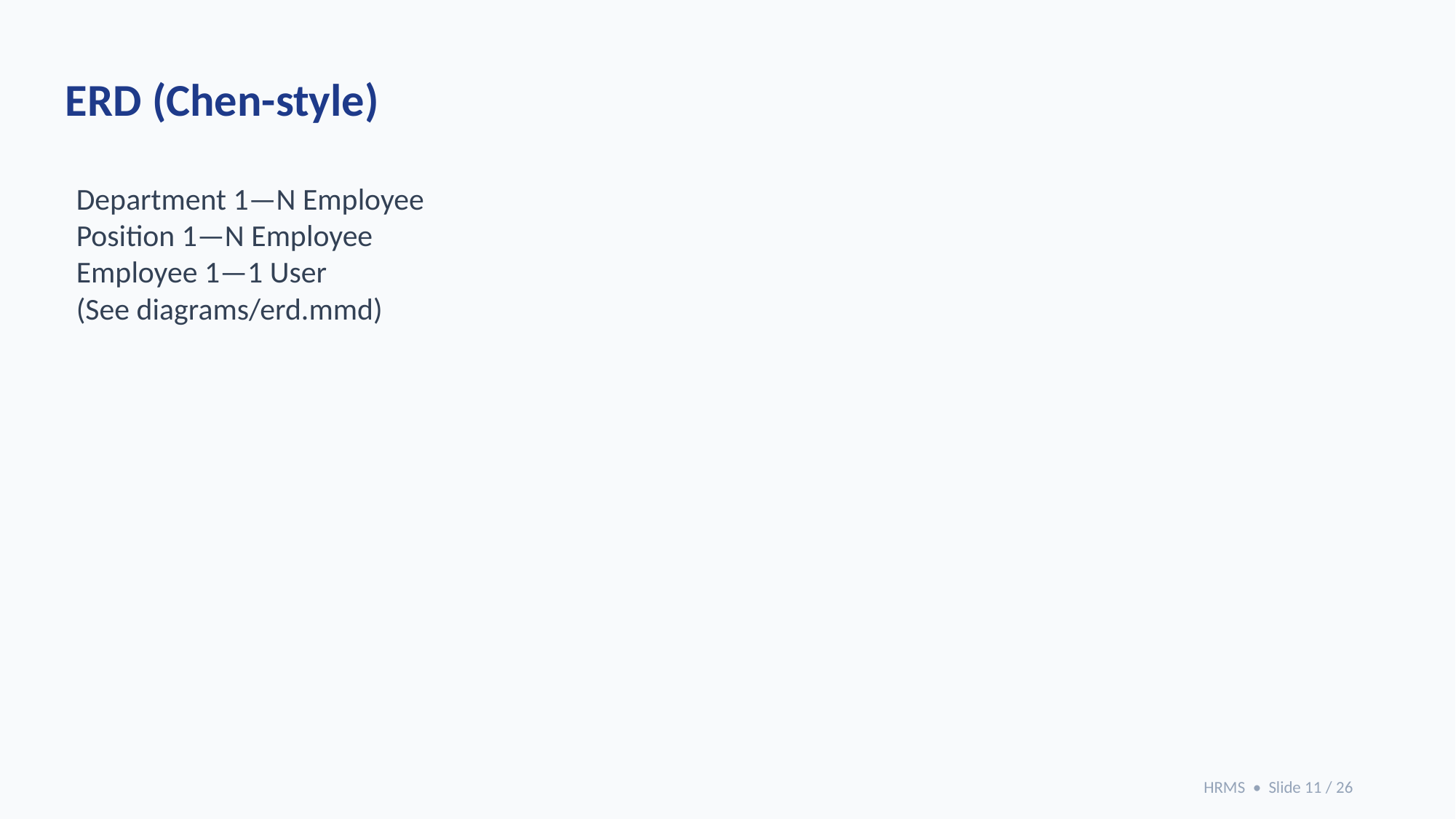

ERD (Chen-style)
Department 1—N Employee
Position 1—N Employee
Employee 1—1 User
(See diagrams/erd.mmd)
HRMS  •  Slide 11 / 26